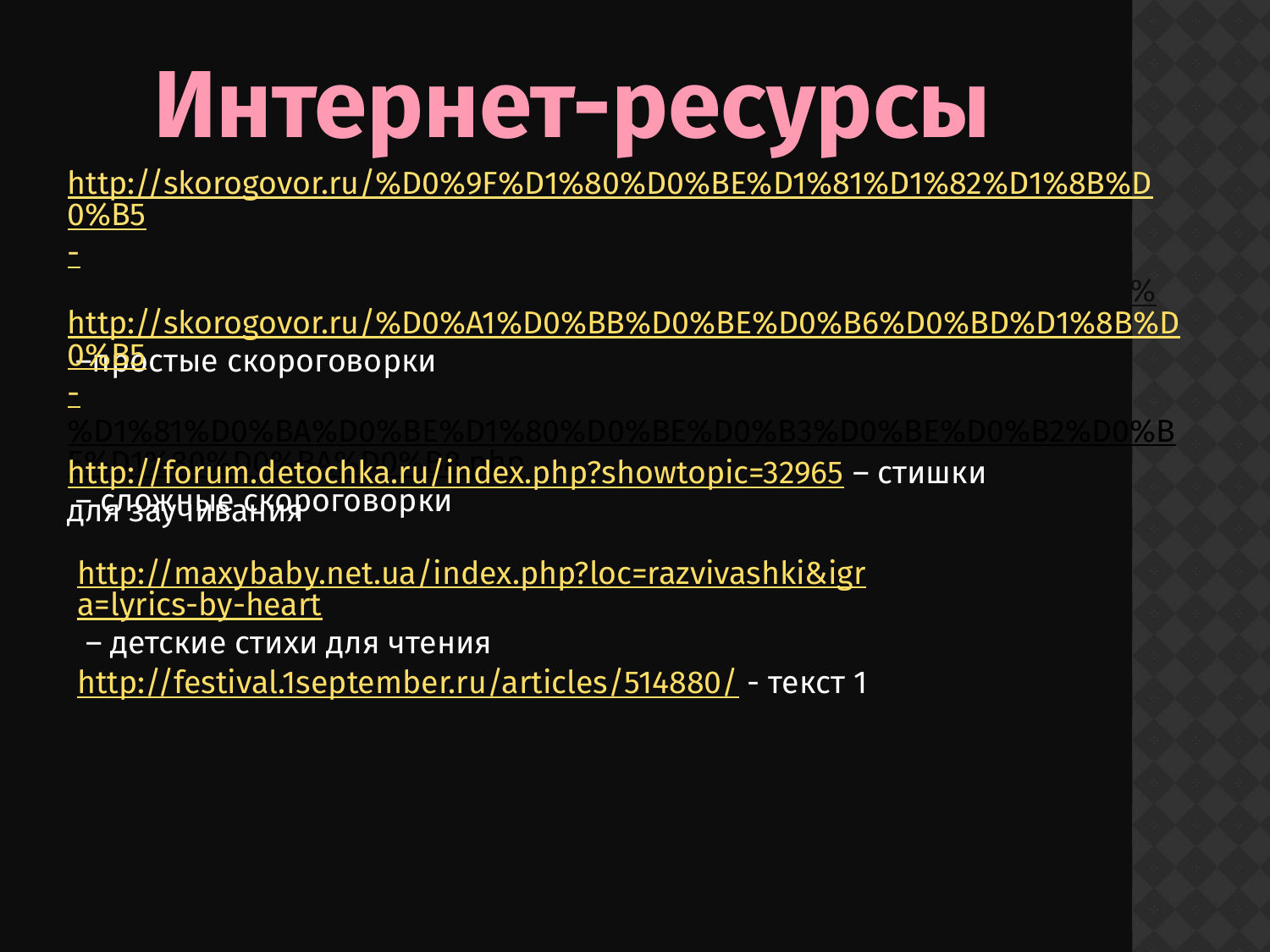

Интернет-ресурсы
http://skorogovor.ru/%D0%9F%D1%80%D0%BE%D1%81%D1%82%D1%8B%D0%B5-%D1%81%D0%BA%D0%BE%D1%80%D0%BE%D0%B3%D0%BE%D0%B2%D0%BE%D1%80%D0%BA%D0%B8.php –простые скороговорки
http://skorogovor.ru/%D0%A1%D0%BB%D0%BE%D0%B6%D0%BD%D1%8B%D0%B5-%D1%81%D0%BA%D0%BE%D1%80%D0%BE%D0%B3%D0%BE%D0%B2%D0%BE%D1%80%D0%BA%D0%B8.php – сложные скороговорки
http://forum.detochka.ru/index.php?showtopic=32965 – стишки для заучивания
http://maxybaby.net.ua/index.php?loc=razvivashki&igra=lyrics-by-heart – детские стихи для чтения
http://festival.1september.ru/articles/514880/ - текст 1